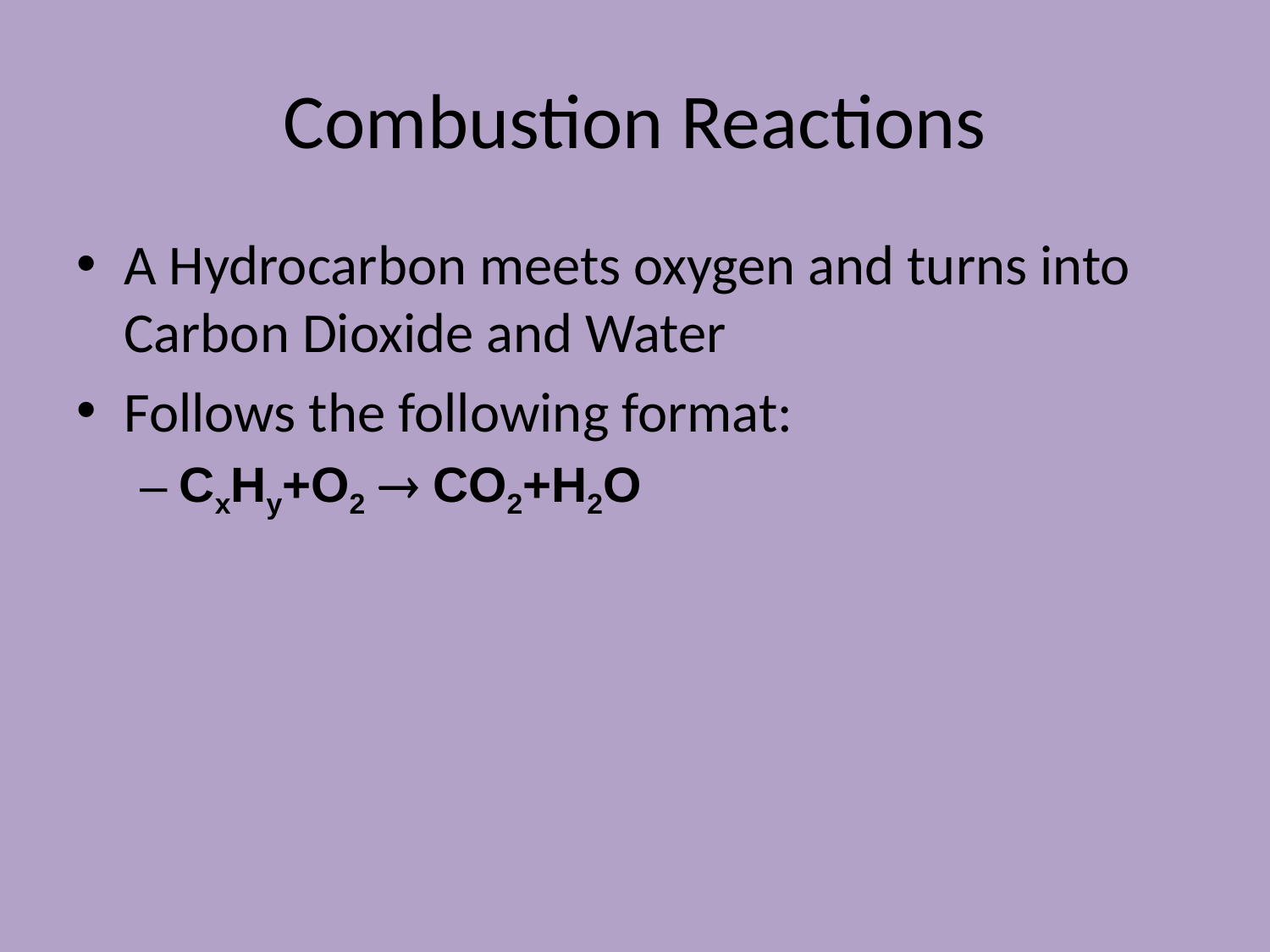

# Combustion Reactions
A Hydrocarbon meets oxygen and turns into Carbon Dioxide and Water
Follows the following format:
CxHy+O2 → CO2+H2O